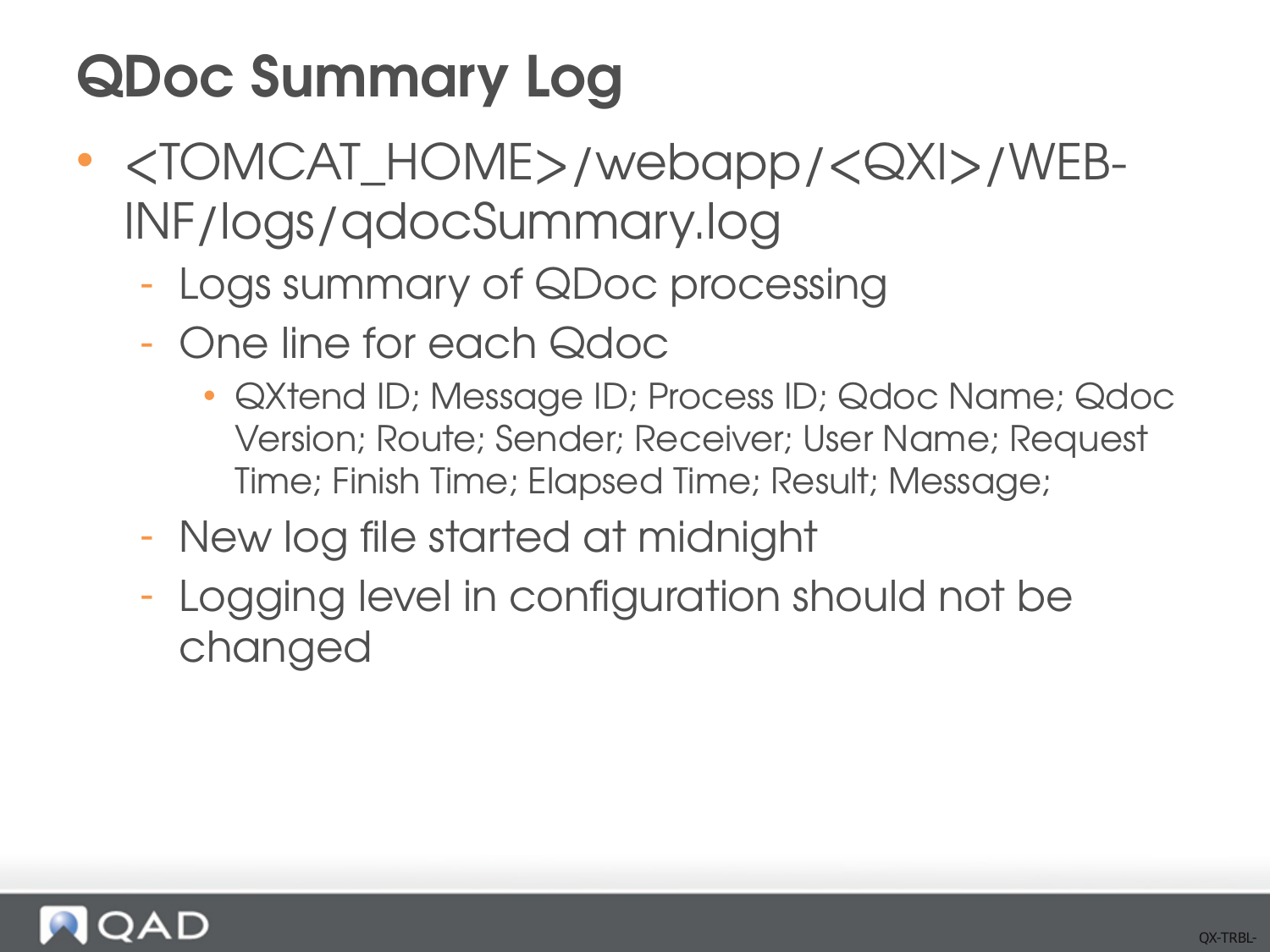

# QDoc Summary Log
<TOMCAT_HOME>/webapp/<QXI>/WEB-INF/logs/qdocSummary.log
Logs summary of QDoc processing
One line for each Qdoc
QXtend ID; Message ID; Process ID; Qdoc Name; Qdoc Version; Route; Sender; Receiver; User Name; Request Time; Finish Time; Elapsed Time; Result; Message;
New log file started at midnight
Logging level in configuration should not be changed

QX-TRBL-